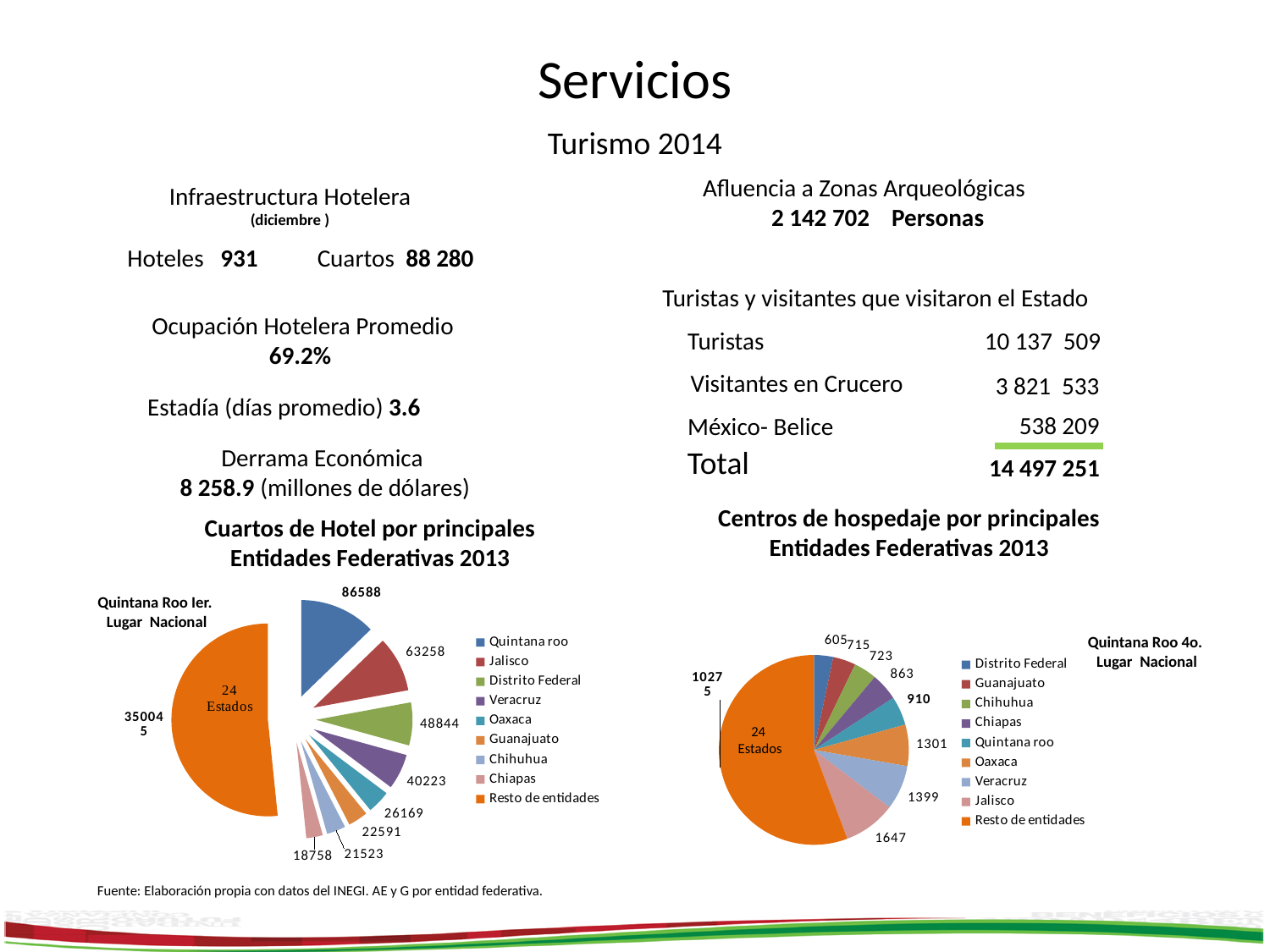

# Servicios
Turismo 2014
Afluencia a Zonas Arqueológicas
 2 142 702    Personas
Infraestructura Hotelera
(diciembre )
Hoteles   931
Cuartos  88 280
Turistas y visitantes que visitaron el Estado
Ocupación Hotelera Promedio 69.2%
Turistas
 10 137  509
Visitantes en Crucero
   3 821  533
Estadía (días promedio) 3.6
538 209
México- Belice
Derrama Económica
8 258.9 (millones de dólares)
Total
14 497 251
Centros de hospedaje por principales Entidades Federativas 2013
Cuartos de Hotel por principales Entidades Federativas 2013

### Chart

| Category |  |
|---|---|
| Quintana roo | 86588.0 |
| Jalisco  | 63258.0 |
| Distrito Federal | 48844.0 |
| Veracruz | 40223.0 |
| Oaxaca | 26169.0 |
| Guanajuato | 22591.0 |
| Chihuhua | 21523.0 |
| Chiapas | 18758.0 |
| Resto de entidades | 350045.0 |
Quintana Roo Ier.
 Lugar  Nacional

### Chart

| Category |  |
|---|---|
| Distrito Federal | 605.0 |
| Guanajuato | 715.0 |
| Chihuhua | 723.0 |
| Chiapas | 863.0 |
| Quintana roo | 910.0 |
| Oaxaca | 1301.0 |
| Veracruz | 1399.0 |
| Jalisco  | 1647.0 |
| Resto de entidades | 10275.0 |
Quintana Roo 4o.
 Lugar  Nacional
24
Estados
Fuente: Elaboración propia con datos del INEGI. AE y G por entidad federativa.